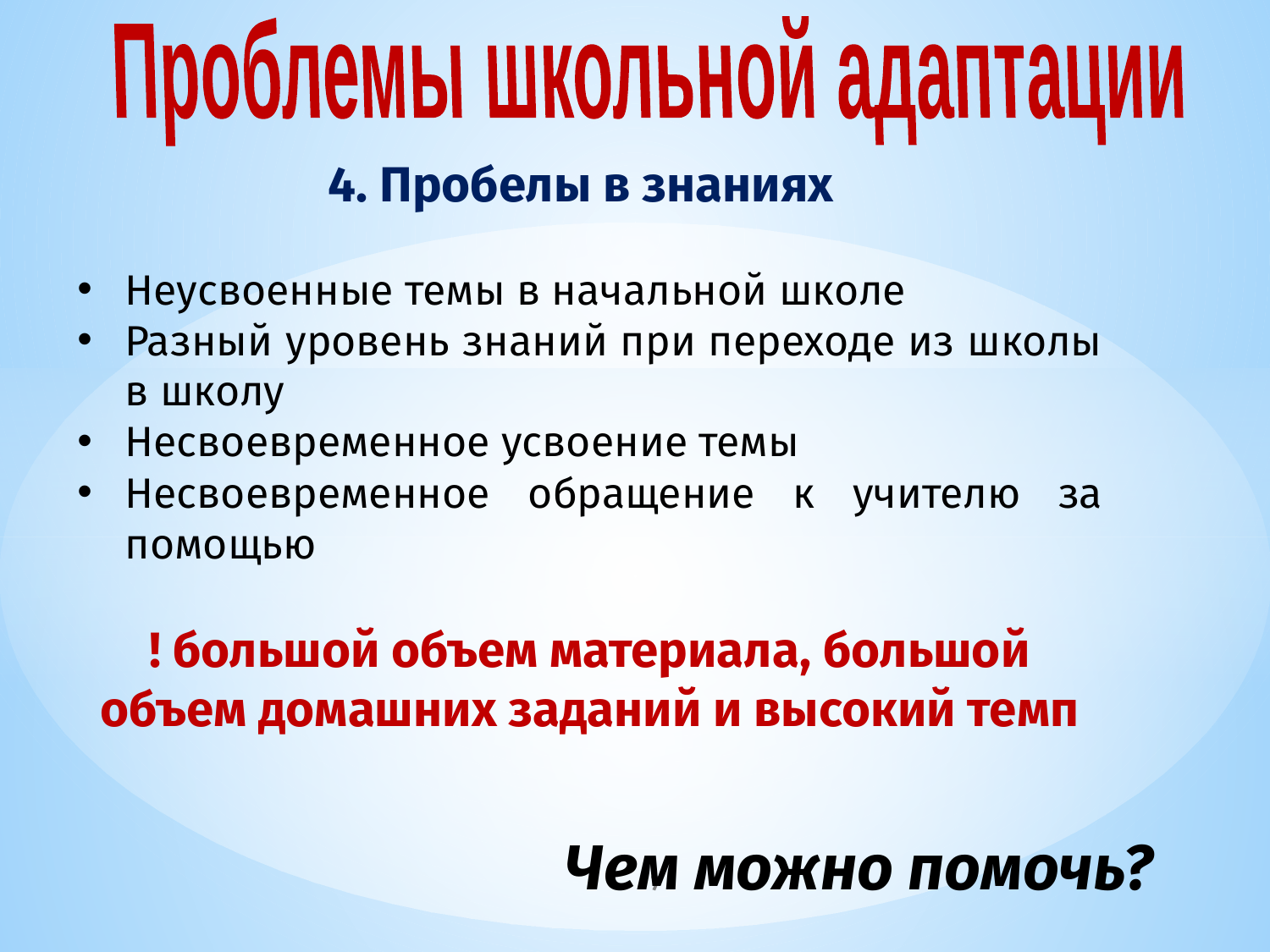

Проблемы школьной адаптации
4. Пробелы в знаниях
Неусвоенные темы в начальной школе
Разный уровень знаний при переходе из школы в школу
Несвоевременное усвоение темы
Несвоевременное обращение к учителю за помощью

! большой объем материала, большой объем домашних заданий и высокий темп
Чем можно помочь?
7